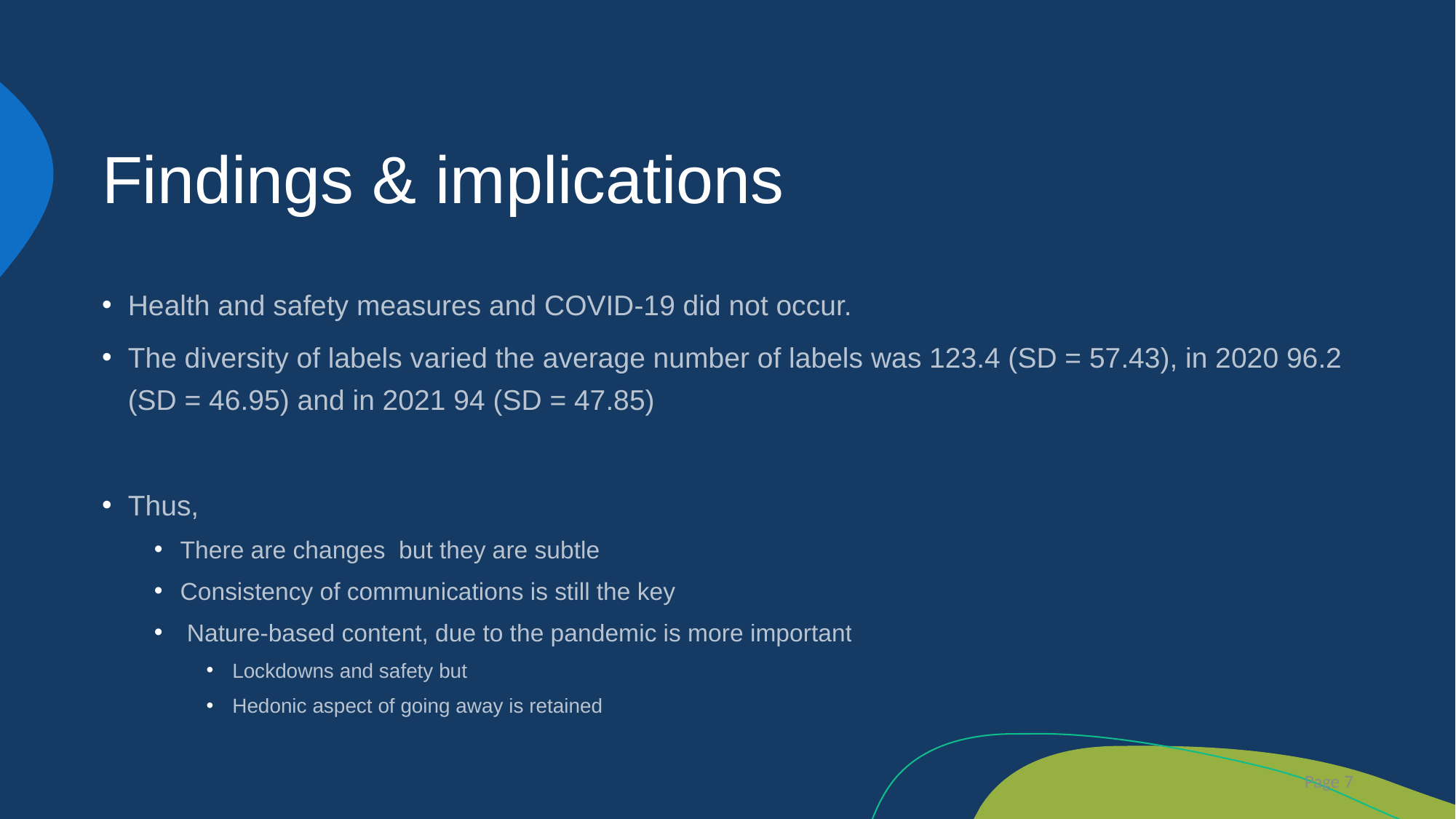

# Findings & implications
Health and safety measures and COVID-19 did not occur.
The diversity of labels varied the average number of labels was 123.4 (SD = 57.43), in 2020 96.2 (SD = 46.95) and in 2021 94 (SD = 47.85)

Thus,
There are changes  but they are subtle
Consistency of communications is still the key
 Nature-based content, due to the pandemic is more important
Lockdowns and safety but
Hedonic aspect of going away is retained
Page 7